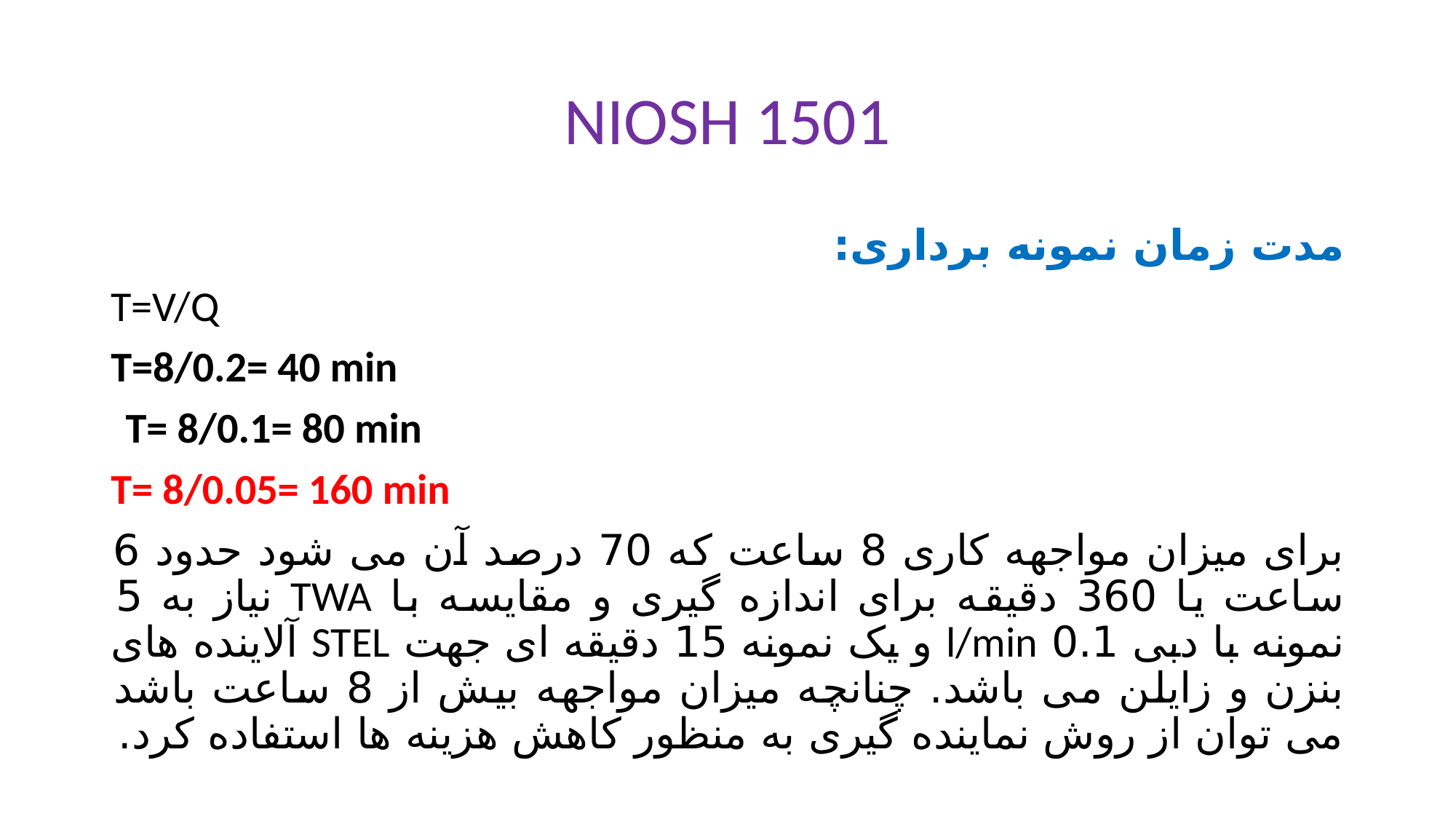

# NIOSH 1501
مدت زمان نمونه برداری:
T=V/Q
T=8/0.2= 40 min
T= 8/0.1= 80 min
T= 8/0.05= 160 min
برای میزان مواجهه کاری 8 ساعت که 70 درصد آن می شود حدود 6 ساعت یا 360 دقیقه برای اندازه گیری و مقایسه با TWA نیاز به 5 نمونه با دبی 0.1 l/min و یک نمونه 15 دقیقه ای جهت STEL آلاینده های بنزن و زایلن می باشد. چنانچه میزان مواجهه بیش از 8 ساعت باشد می توان از روش نماینده گیری به منظور کاهش هزینه ها استفاده کرد.